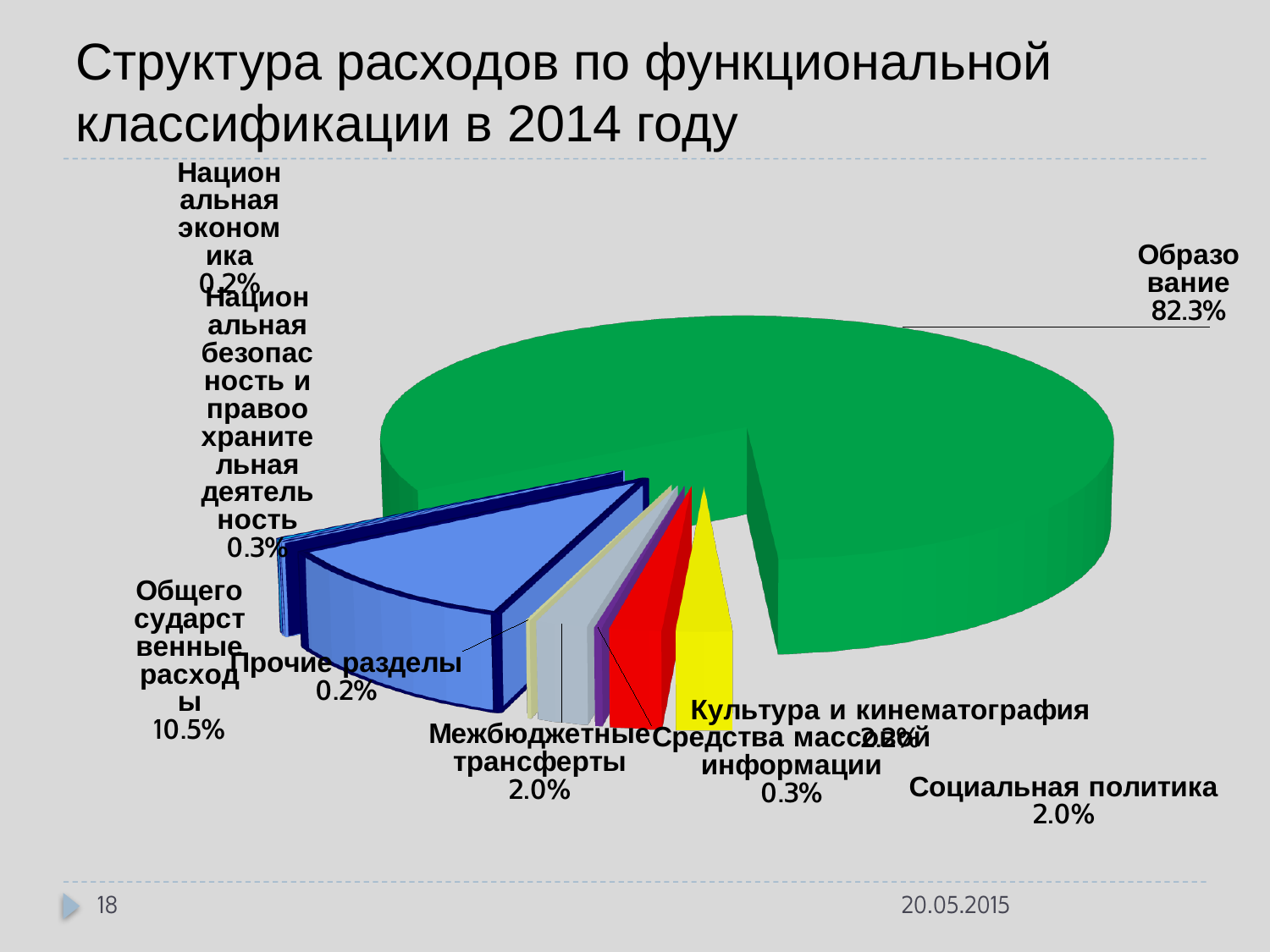

# Структура расходов по функциональной классификации в 2014 году

[unsupported chart]

18
20.05.2015